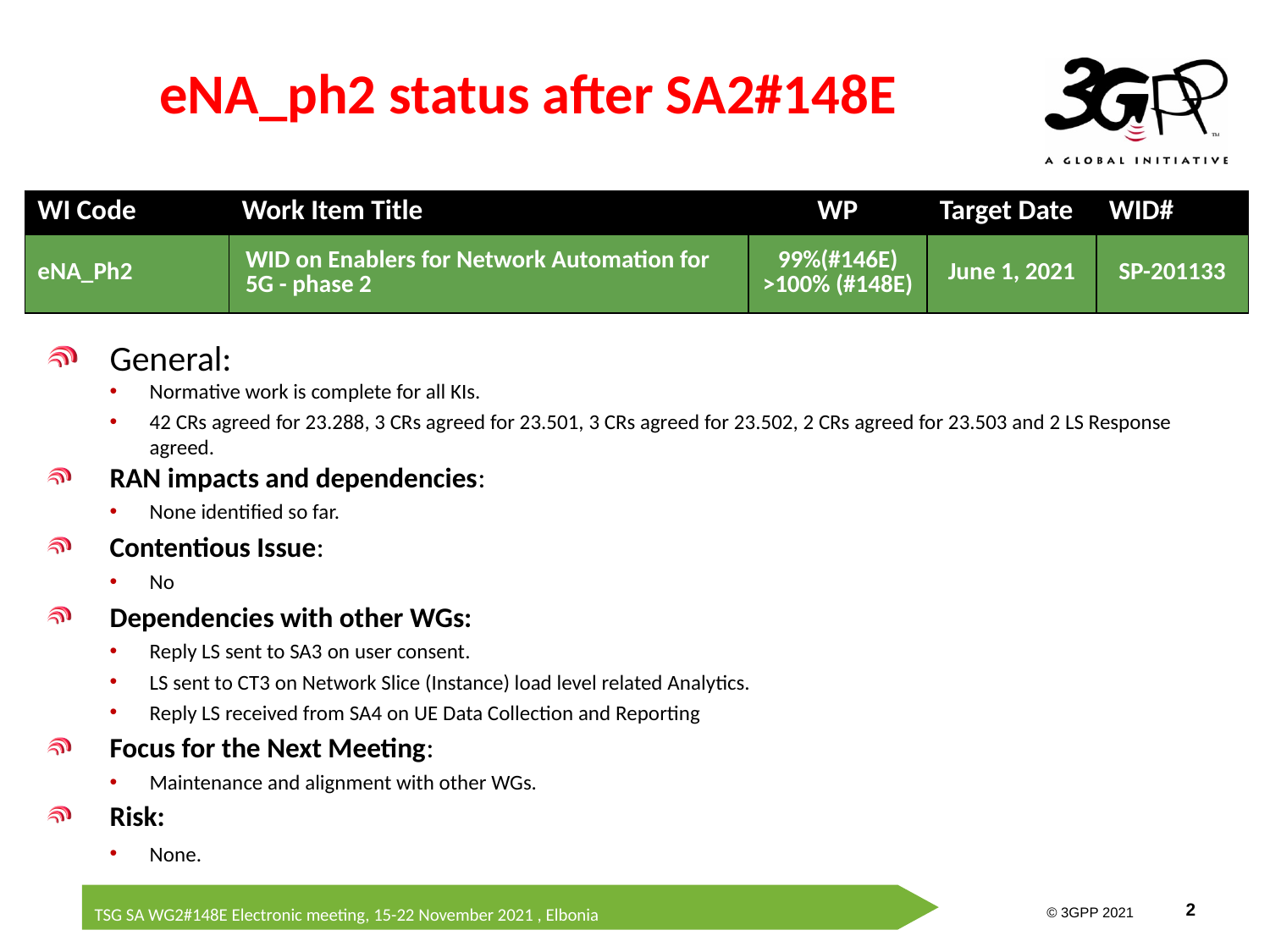

# eNA_ph2 status after SA2#148E
| WI Code | Work Item Title | WP | Target Date | WID# |
| --- | --- | --- | --- | --- |
| eNA\_Ph2 | WID on Enablers for Network Automation for 5G - phase 2 | 99%(#146E) >100% (#148E) | June 1, 2021 | SP-201133 |
General:
Normative work is complete for all KIs.
42 CRs agreed for 23.288, 3 CRs agreed for 23.501, 3 CRs agreed for 23.502, 2 CRs agreed for 23.503 and 2 LS Response  agreed.
RAN impacts and dependencies:
None identified so far.
Contentious Issue:
No
Dependencies with other WGs:
Reply LS sent to SA3 on user consent.
LS sent to CT3 on Network Slice (Instance) load level related Analytics.
Reply LS received from SA4 on UE Data Collection and Reporting
Focus for the Next Meeting:
Maintenance and alignment with other WGs.
Risk:
None.